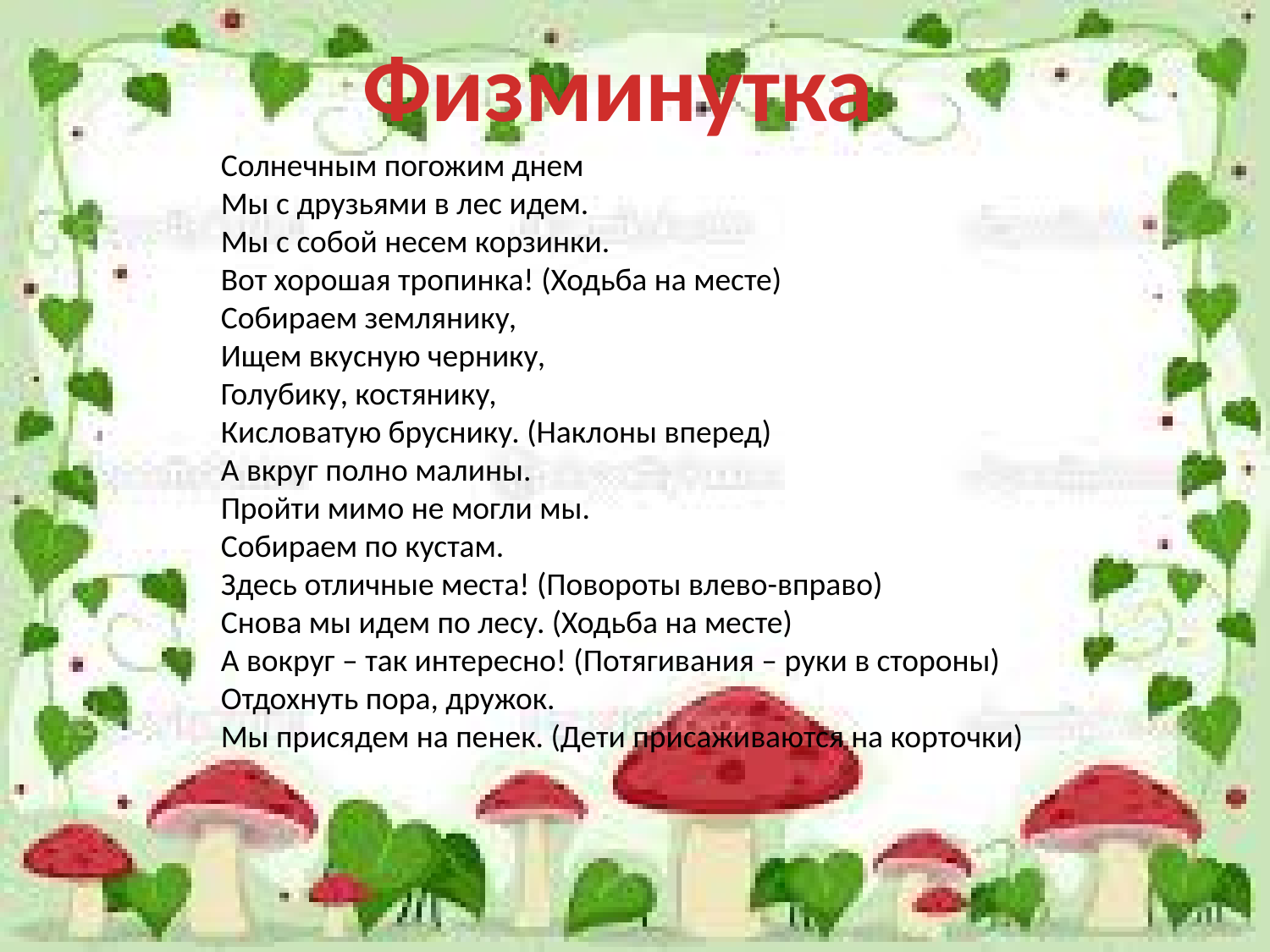

Физминутка
Солнечным погожим днем
Мы с друзьями в лес идем.
Мы с собой несем корзинки.
Вот хорошая тропинка! (Ходьба на месте)
Собираем землянику,
Ищем вкусную чернику,
Голубику, костянику,
Кисловатую бруснику. (Наклоны вперед)
А вкруг полно малины.
Пройти мимо не могли мы.
Собираем по кустам.
Здесь отличные места! (Повороты влево-вправо)
Снова мы идем по лесу. (Ходьба на месте)
А вокруг – так интересно! (Потягивания – руки в стороны)
Отдохнуть пора, дружок.
Мы присядем на пенек. (Дети присаживаются на корточки)